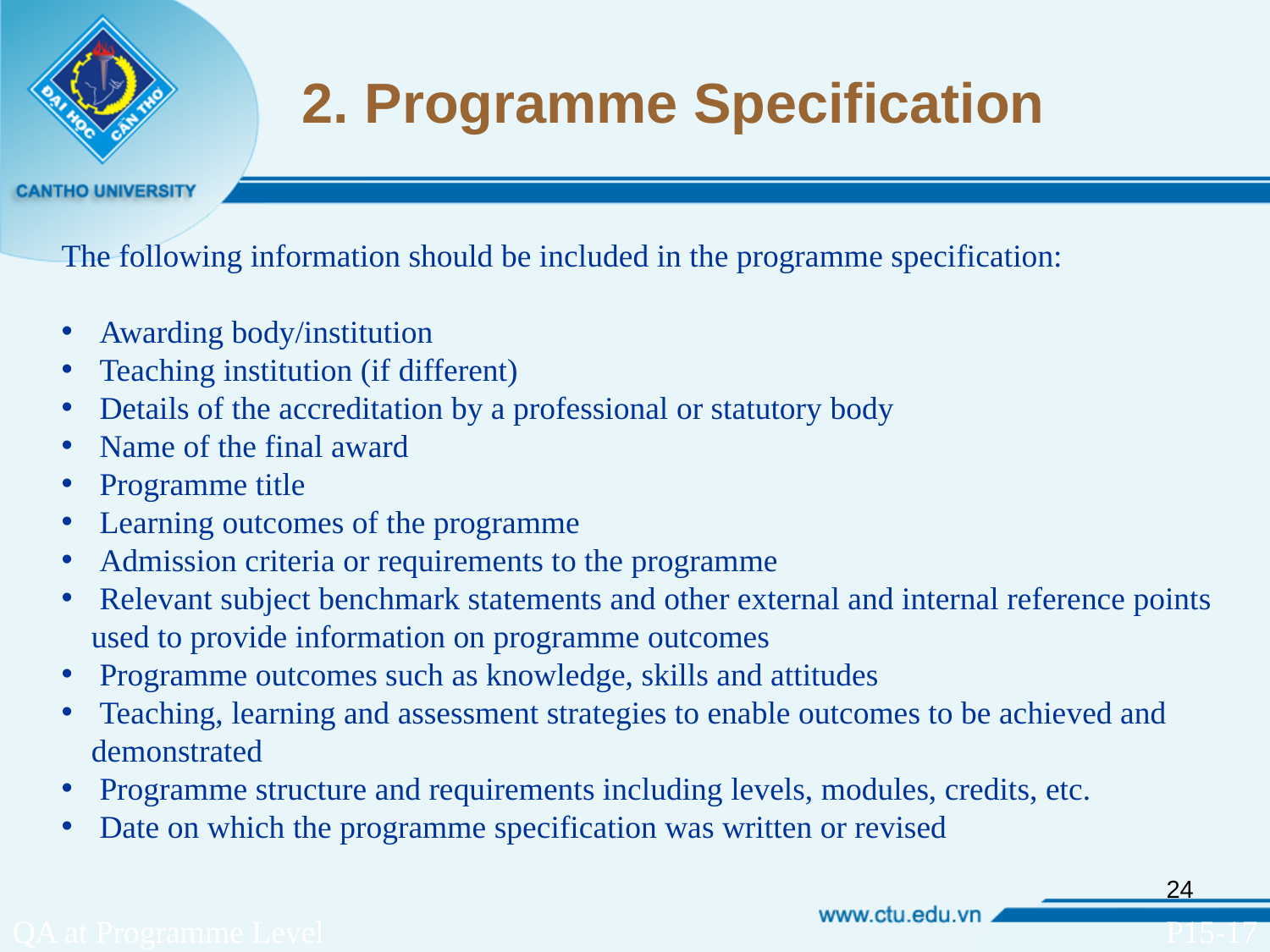

# 2. Programme Specification
The following information should be included in the programme specification:

 Awarding body/institution
 Teaching institution (if different)
 Details of the accreditation by a professional or statutory body
 Name of the final award
 Programme title
 Learning outcomes of the programme
 Admission criteria or requirements to the programme
 Relevant subject benchmark statements and other external and internal reference points used to provide information on programme outcomes
 Programme outcomes such as knowledge, skills and attitudes
 Teaching, learning and assessment strategies to enable outcomes to be achieved and demonstrated
 Programme structure and requirements including levels, modules, credits, etc.
 Date on which the programme specification was written or revised
24
QA at Programme Level
P15-17